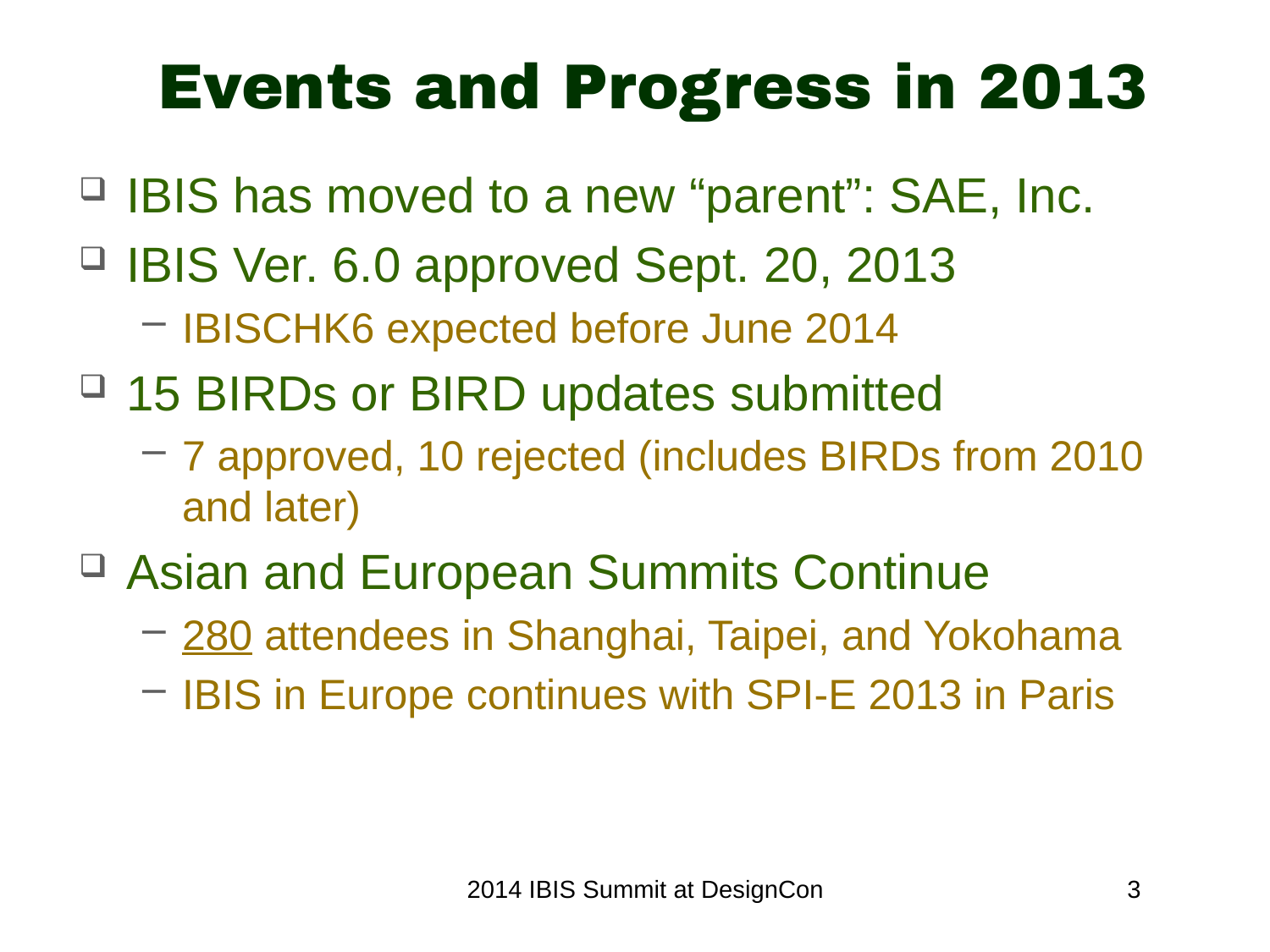

# Events and Progress in 2013
IBIS has moved to a new “parent”: SAE, Inc.
IBIS Ver. 6.0 approved Sept. 20, 2013
IBISCHK6 expected before June 2014
15 BIRDs or BIRD updates submitted
7 approved, 10 rejected (includes BIRDs from 2010 and later)
Asian and European Summits Continue
280 attendees in Shanghai, Taipei, and Yokohama
IBIS in Europe continues with SPI-E 2013 in Paris

2014 IBIS Summit at DesignCon

3